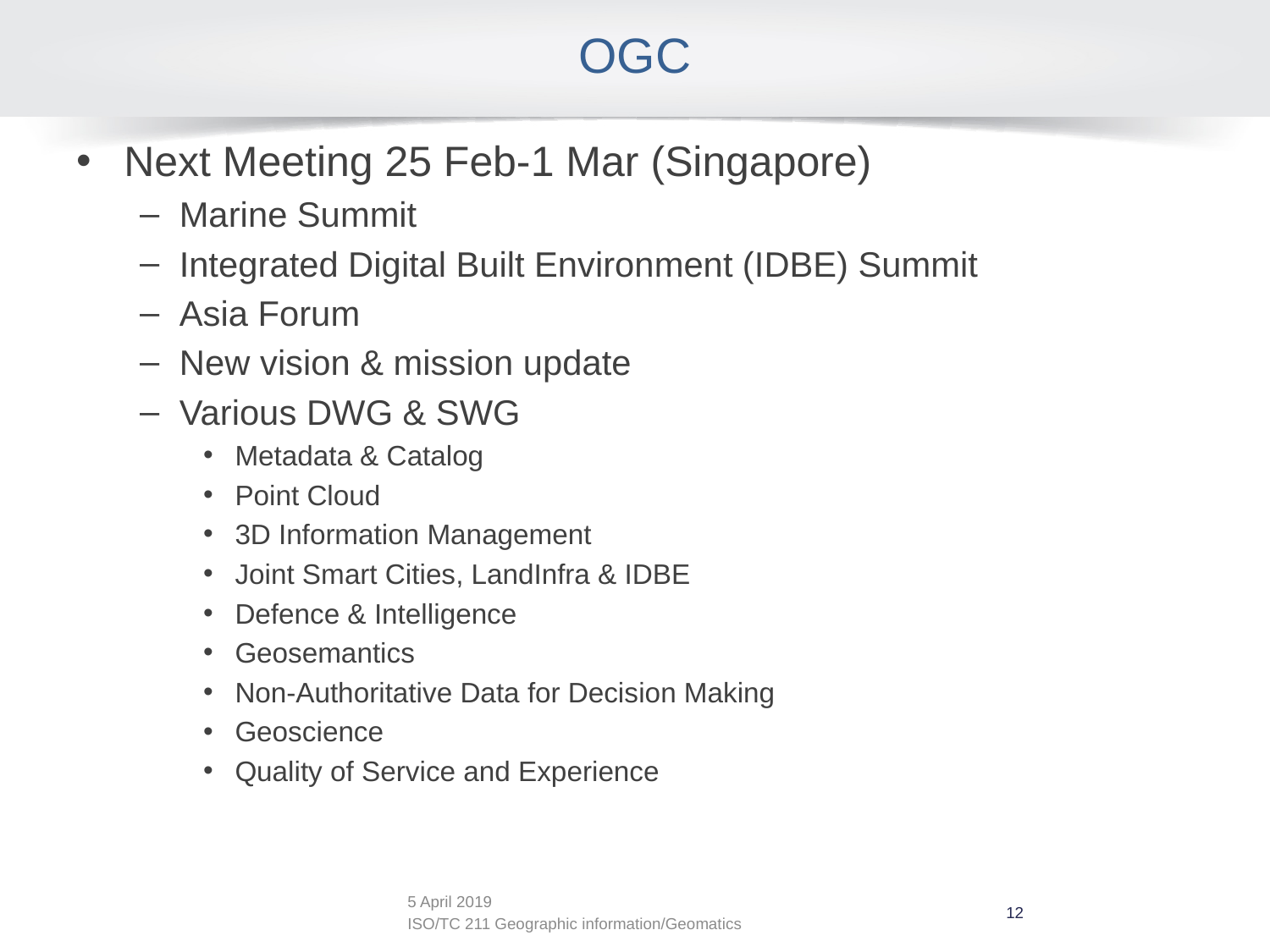

# OGC
Next Meeting 25 Feb-1 Mar (Singapore)
Marine Summit
Integrated Digital Built Environment (IDBE) Summit
Asia Forum
New vision & mission update
Various DWG & SWG
Metadata & Catalog
Point Cloud
3D Information Management
Joint Smart Cities, LandInfra & IDBE
Defence & Intelligence
Geosemantics
Non-Authoritative Data for Decision Making
Geoscience
Quality of Service and Experience